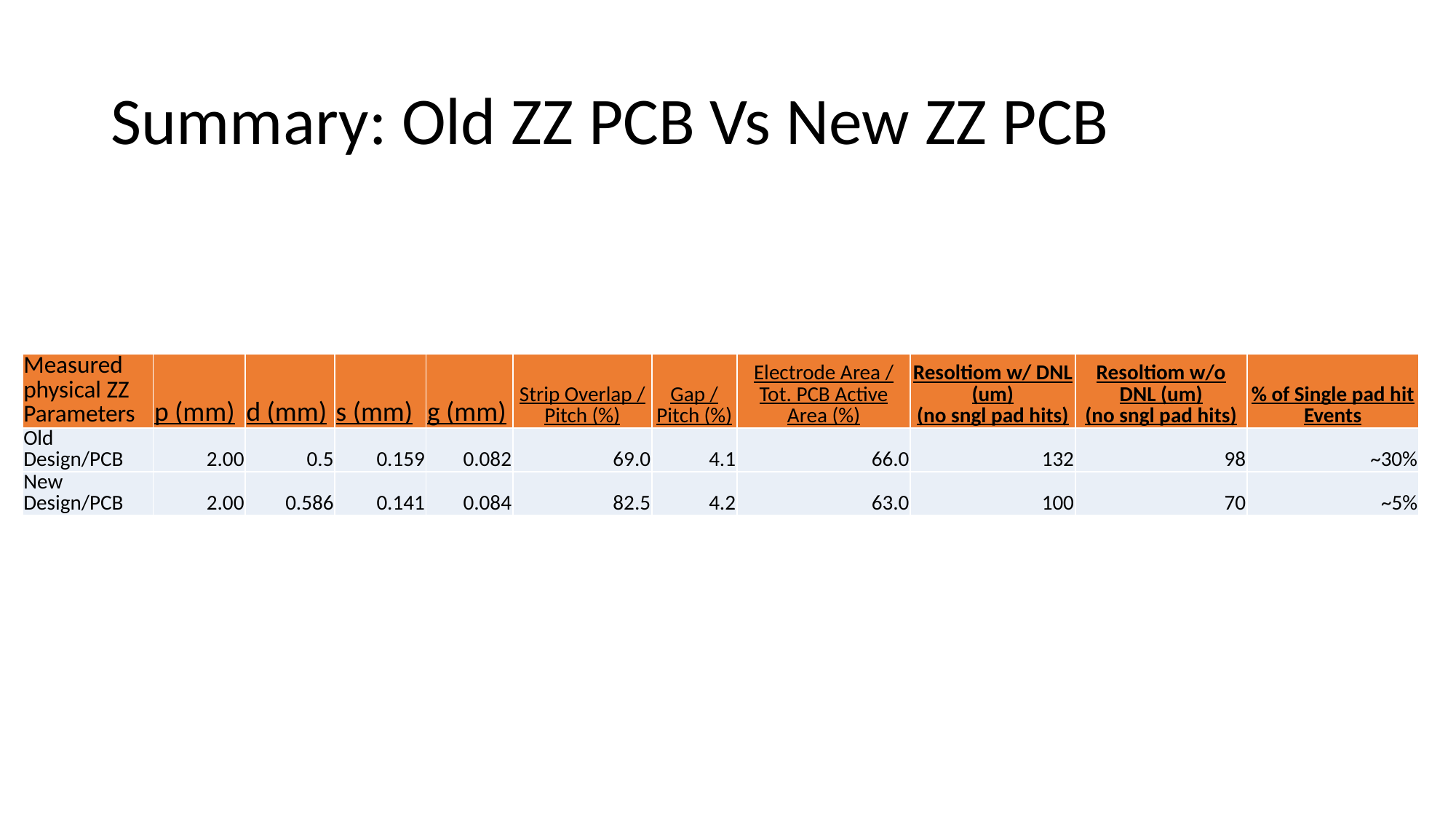

# Summary: Old ZZ PCB Vs New ZZ PCB
| Measured physical ZZ Parameters | p (mm) | d (mm) | s (mm) | g (mm) | Strip Overlap / Pitch (%) | Gap / Pitch (%) | Electrode Area / Tot. PCB Active Area (%) | Resoltiom w/ DNL (um) (no sngl pad hits) | Resoltiom w/o DNL (um) (no sngl pad hits) | % of Single pad hit Events |
| --- | --- | --- | --- | --- | --- | --- | --- | --- | --- | --- |
| Old Design/PCB | 2.00 | 0.5 | 0.159 | 0.082 | 69.0 | 4.1 | 66.0 | 132 | 98 | ~30% |
| New Design/PCB | 2.00 | 0.586 | 0.141 | 0.084 | 82.5 | 4.2 | 63.0 | 100 | 70 | ~5% |